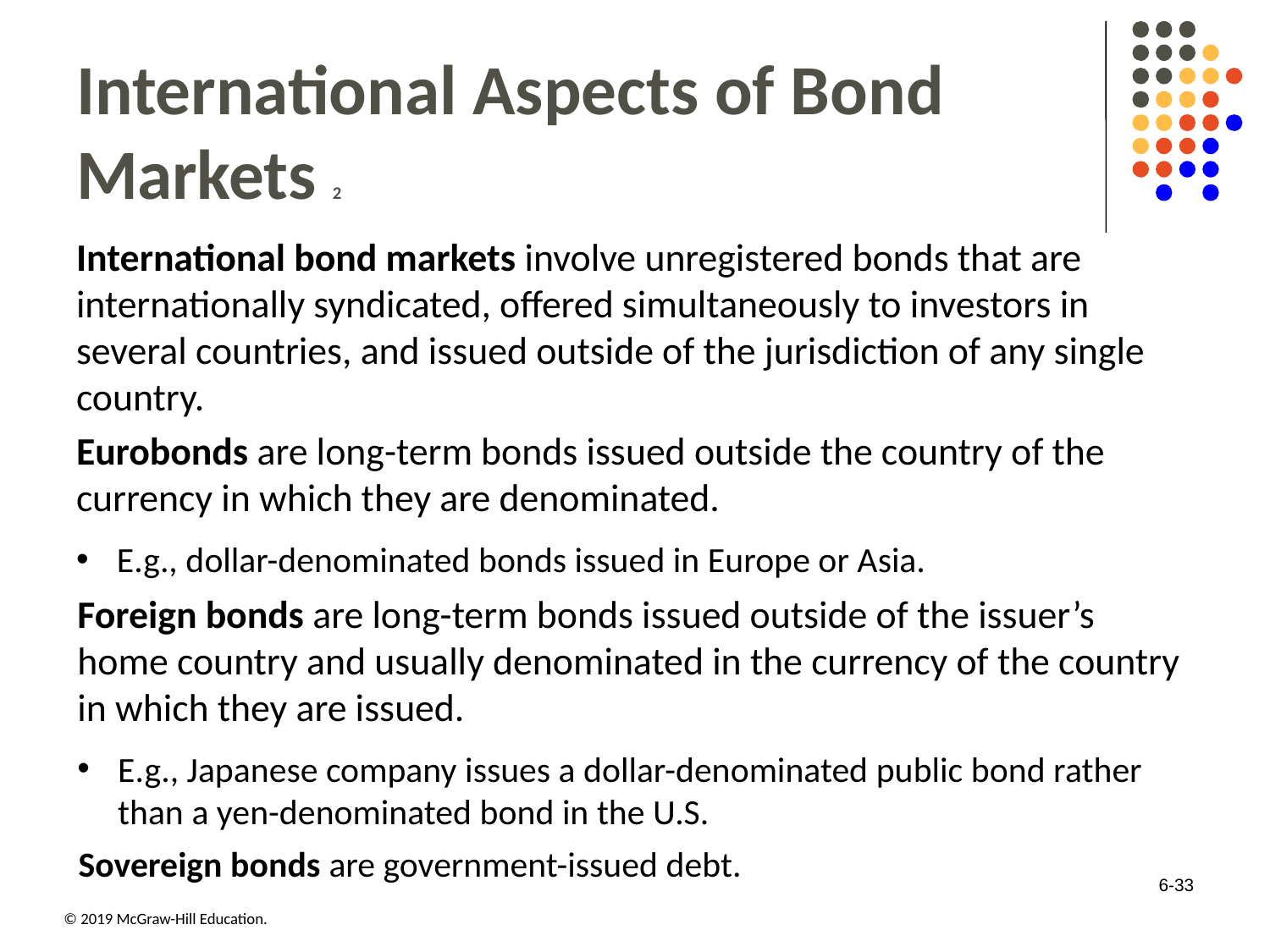

# International Aspects of Bond Markets 2
International bond markets involve unregistered bonds that are internationally syndicated, offered simultaneously to investors in several countries, and issued outside of the jurisdiction of any single country.
Eurobonds are long-term bonds issued outside the country of the currency in which they are denominated.
E.g., dollar-denominated bonds issued in Europe or Asia.
Foreign bonds are long-term bonds issued outside of the issuer’s home country and usually denominated in the currency of the country in which they are issued.
E.g., Japanese company issues a dollar-denominated public bond rather than a yen-denominated bond in the U.S.
Sovereign bonds are government-issued debt.
6-33